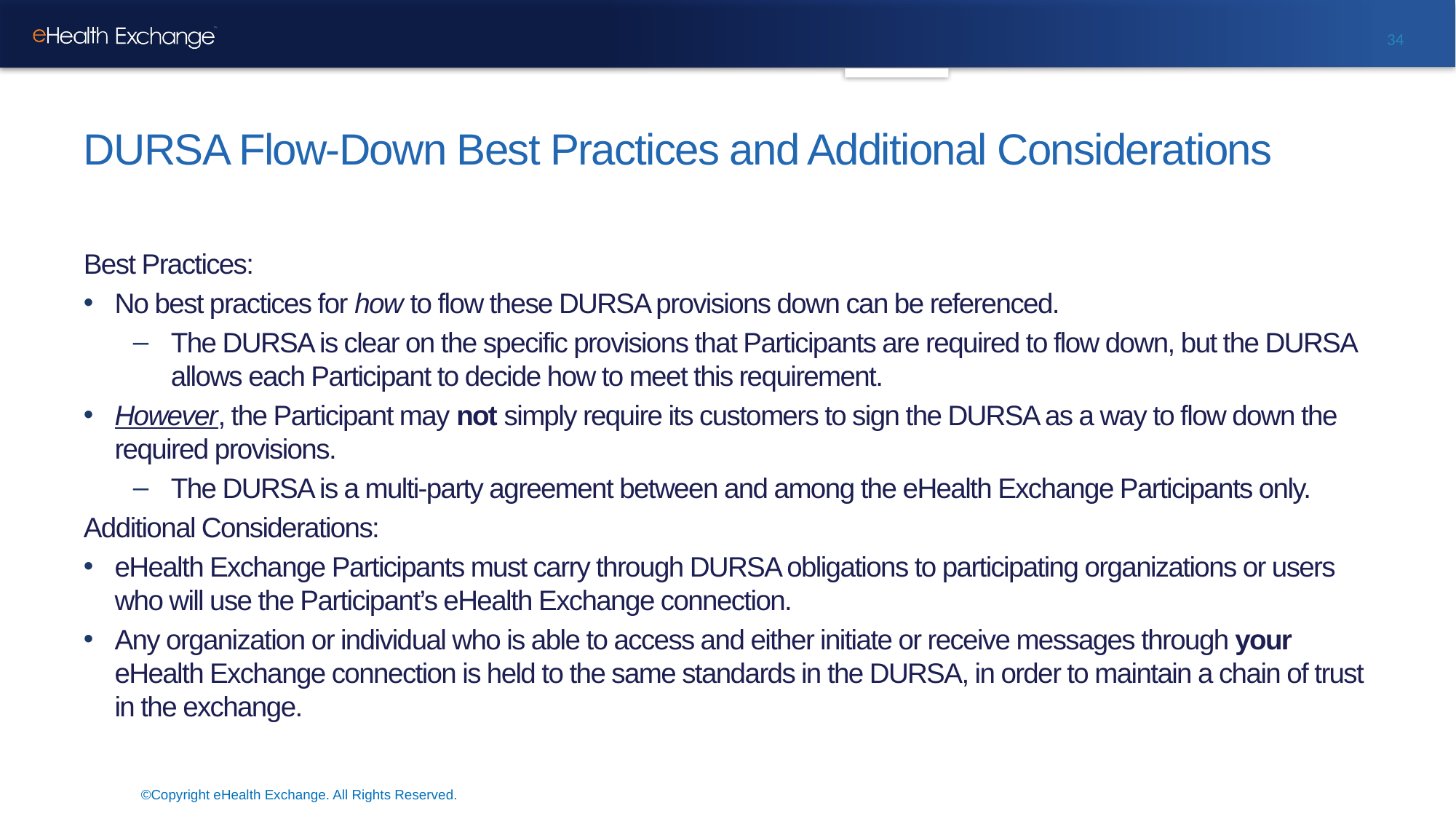

34
# DURSA Flow-Down Best Practices and Additional Considerations
Best Practices:
No best practices for how to flow these DURSA provisions down can be referenced.
The DURSA is clear on the specific provisions that Participants are required to flow down, but the DURSA allows each Participant to decide how to meet this requirement.
However, the Participant may not simply require its customers to sign the DURSA as a way to flow down the required provisions.
The DURSA is a multi-party agreement between and among the eHealth Exchange Participants only.
Additional Considerations:
eHealth Exchange Participants must carry through DURSA obligations to participating organizations or users who will use the Participant’s eHealth Exchange connection.
Any organization or individual who is able to access and either initiate or receive messages through your eHealth Exchange connection is held to the same standards in the DURSA, in order to maintain a chain of trust in the exchange.

©Copyright eHealth Exchange. All Rights Reserved.